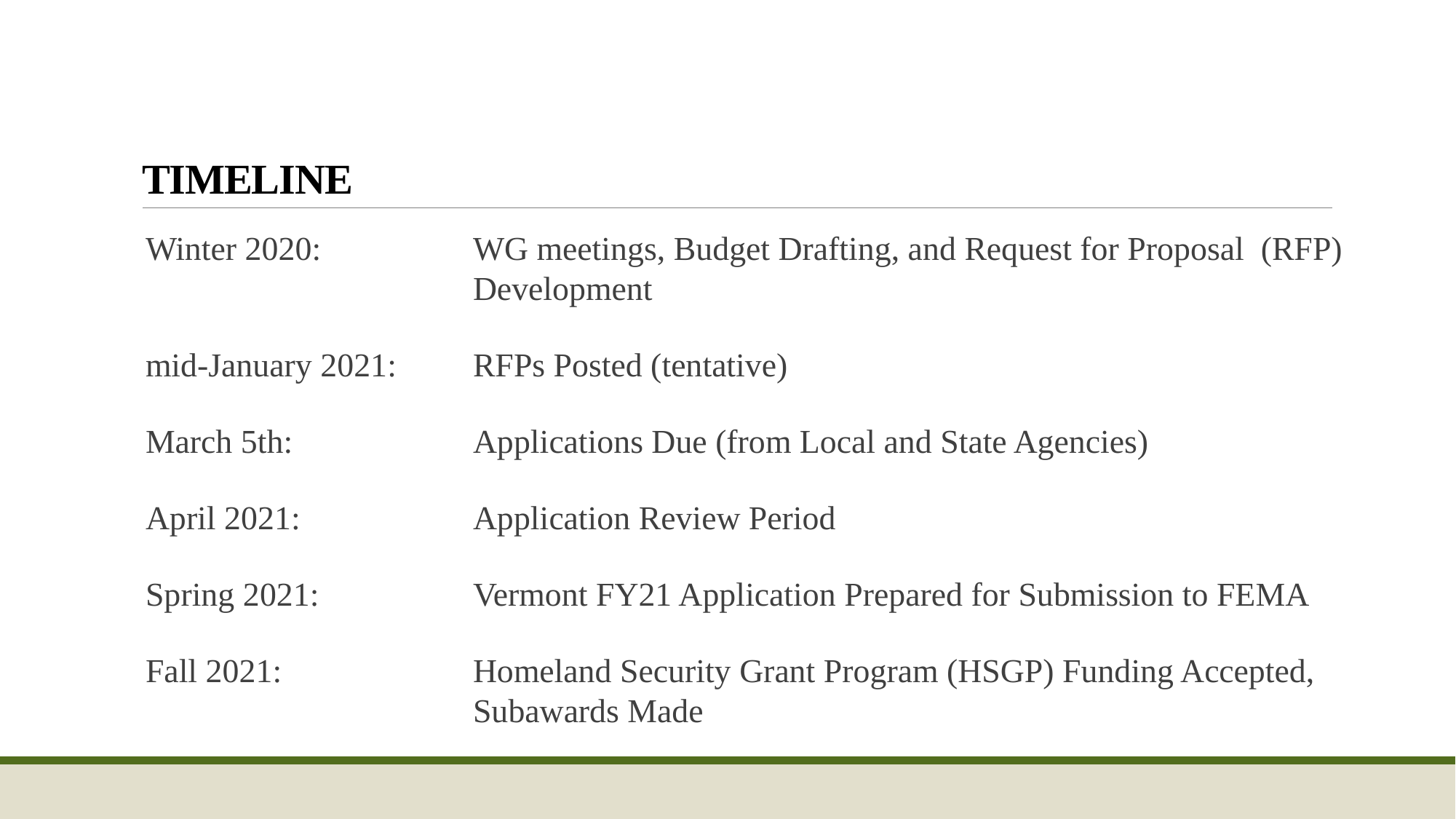

# TIMELINE
Winter 2020:		WG meetings, Budget Drafting, and Request for Proposal  (RFP) 			Development
mid-January 2021:	RFPs Posted (tentative)
March 5th:		Applications Due (from Local and State Agencies)
April 2021: 		Application Review Period
Spring 2021:		Vermont FY21 Application Prepared for Submission to FEMA
Fall 2021: 		Homeland Security Grant Program (HSGP) Funding Accepted, 				Subawards Made